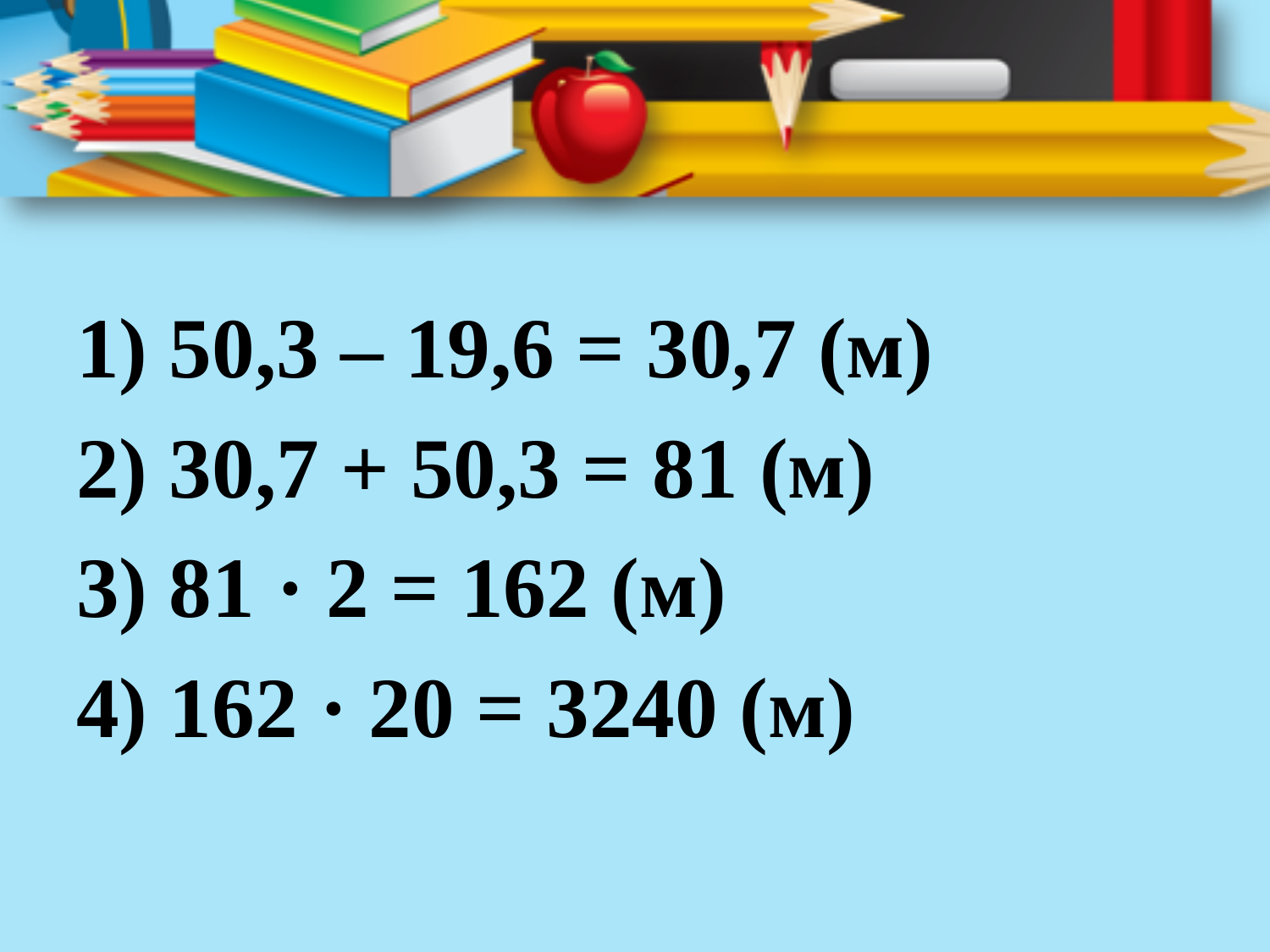

1) 50,3 – 19,6 = 30,7 (м)
2) 30,7 + 50,3 = 81 (м)
3) 81 · 2 = 162 (м)
4) 162 · 20 = 3240 (м)